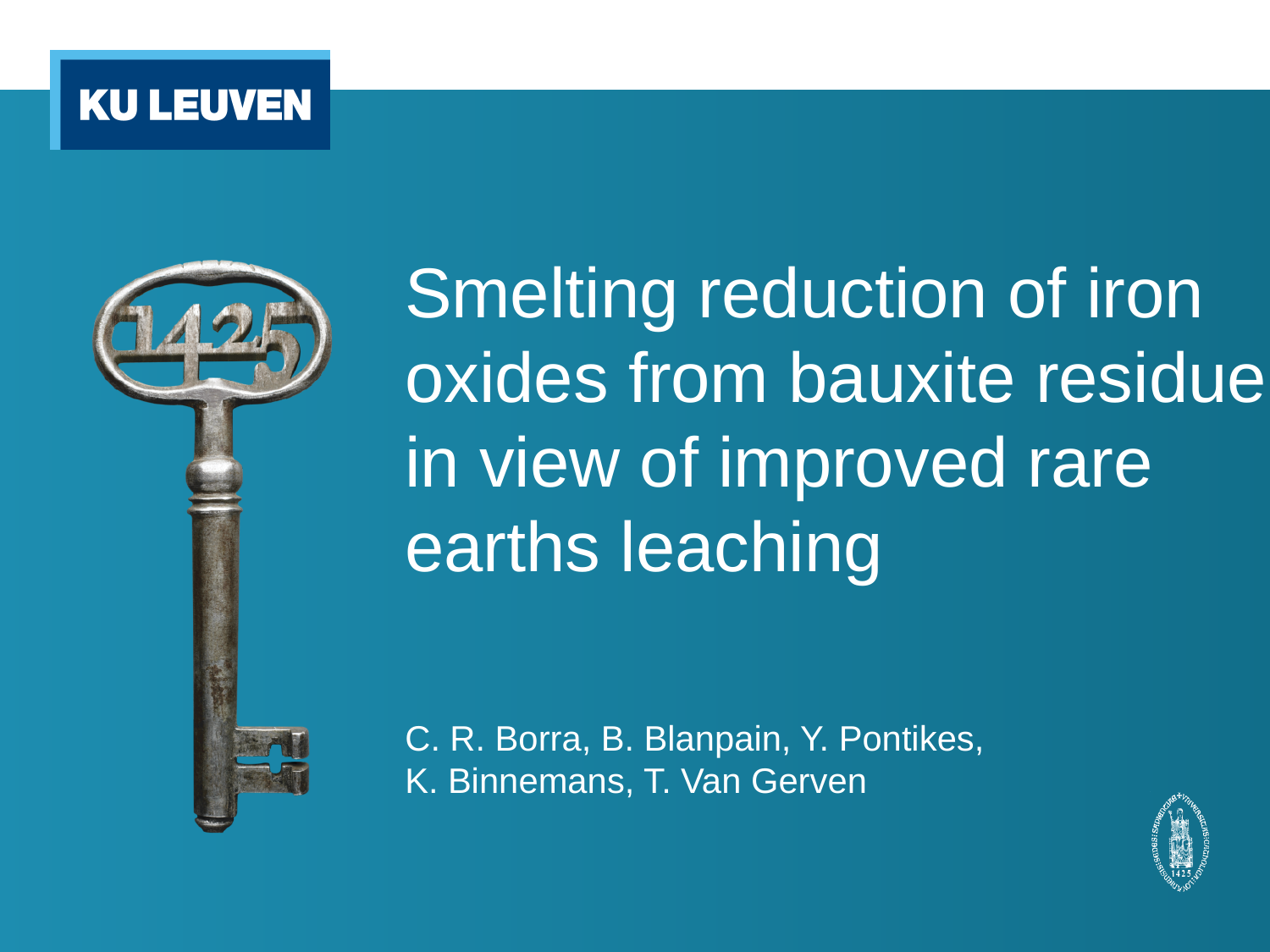

# Smelting reduction of iron oxides from bauxite residue in view of improved rare earths leaching
C. R. Borra, B. Blanpain, Y. Pontikes,
K. Binnemans, T. Van Gerven